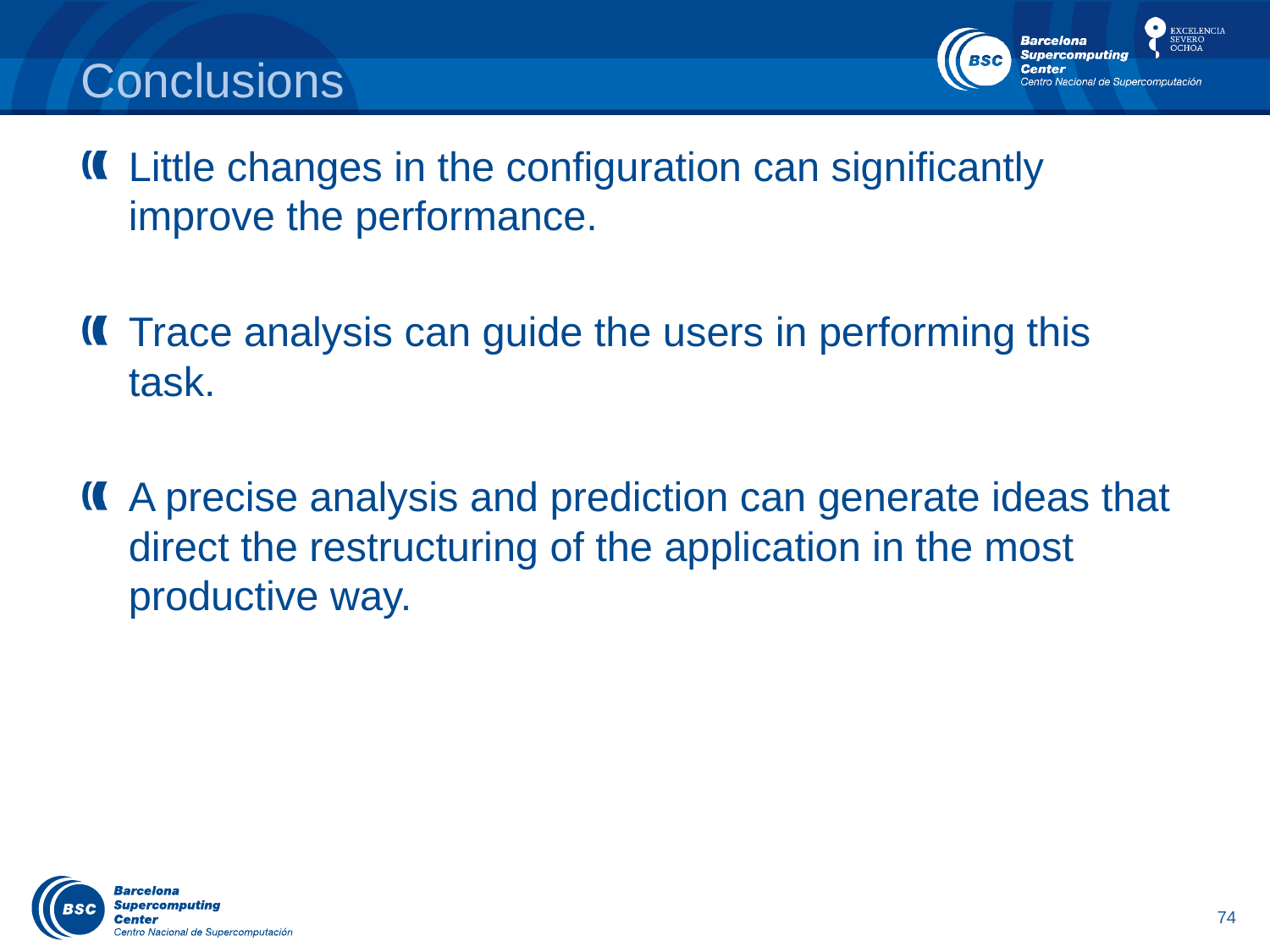

# Conclusions
Little changes in the configuration can significantly improve the performance.

Trace analysis can guide the users in performing this task.

A precise analysis and prediction can generate ideas that direct the restructuring of the application in the most productive way.